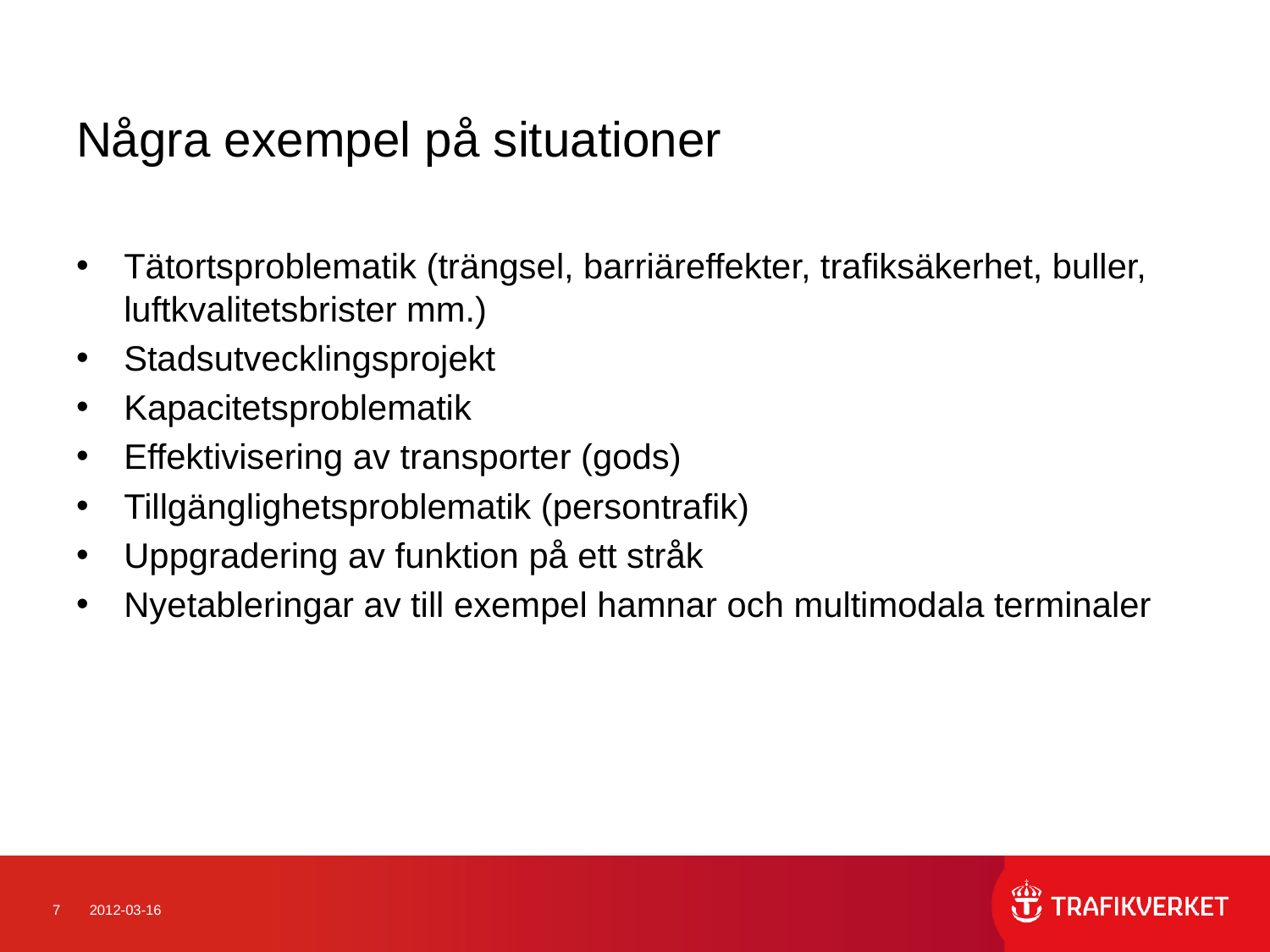

# Några exempel på situationer
Tätortsproblematik (trängsel, barriäreffekter, trafiksäkerhet, buller, luftkvalitetsbrister mm.)
Stadsutvecklingsprojekt
Kapacitetsproblematik
Effektivisering av transporter (gods)
Tillgänglighetsproblematik (persontrafik)
Uppgradering av funktion på ett stråk
Nyetableringar av till exempel hamnar och multimodala terminaler